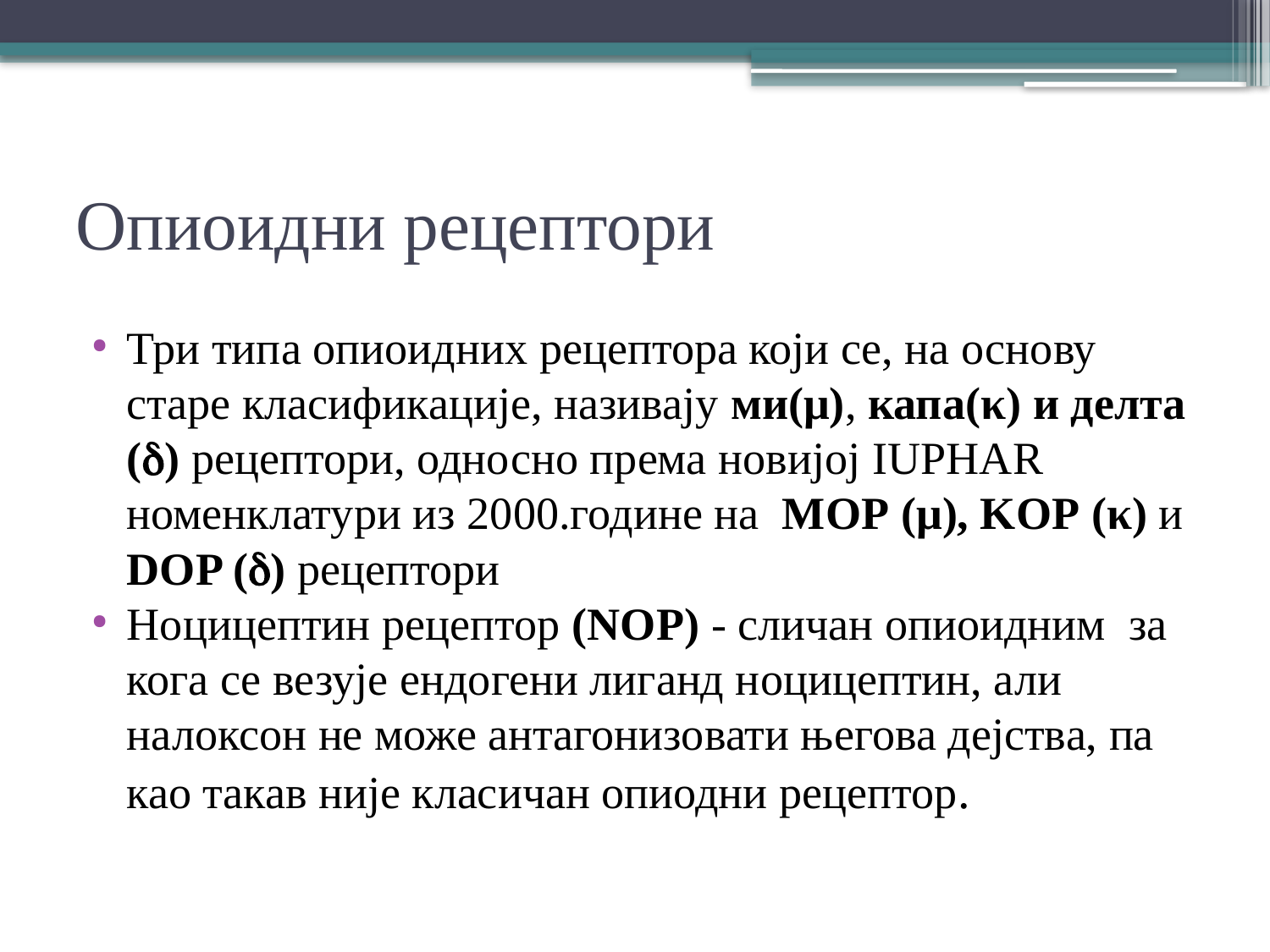

# Опиоидни рецептори
Три типа опиоидних рецептора који се, на основу старе класификације, називају ми(μ), капа(κ) и делта (δ) рецептори, односно према новијој IUPHAR номенклатури из 2000.године на  МOP (μ), KOP (κ) и DOP (δ) рецептори
Ноцицептин рецептор (NOP) - сличан опиоидним  за кога се везује ендогени лиганд ноцицептин, али налоксон не може антагонизовати његова дејства, па као такав није класичан опиодни рецептор.